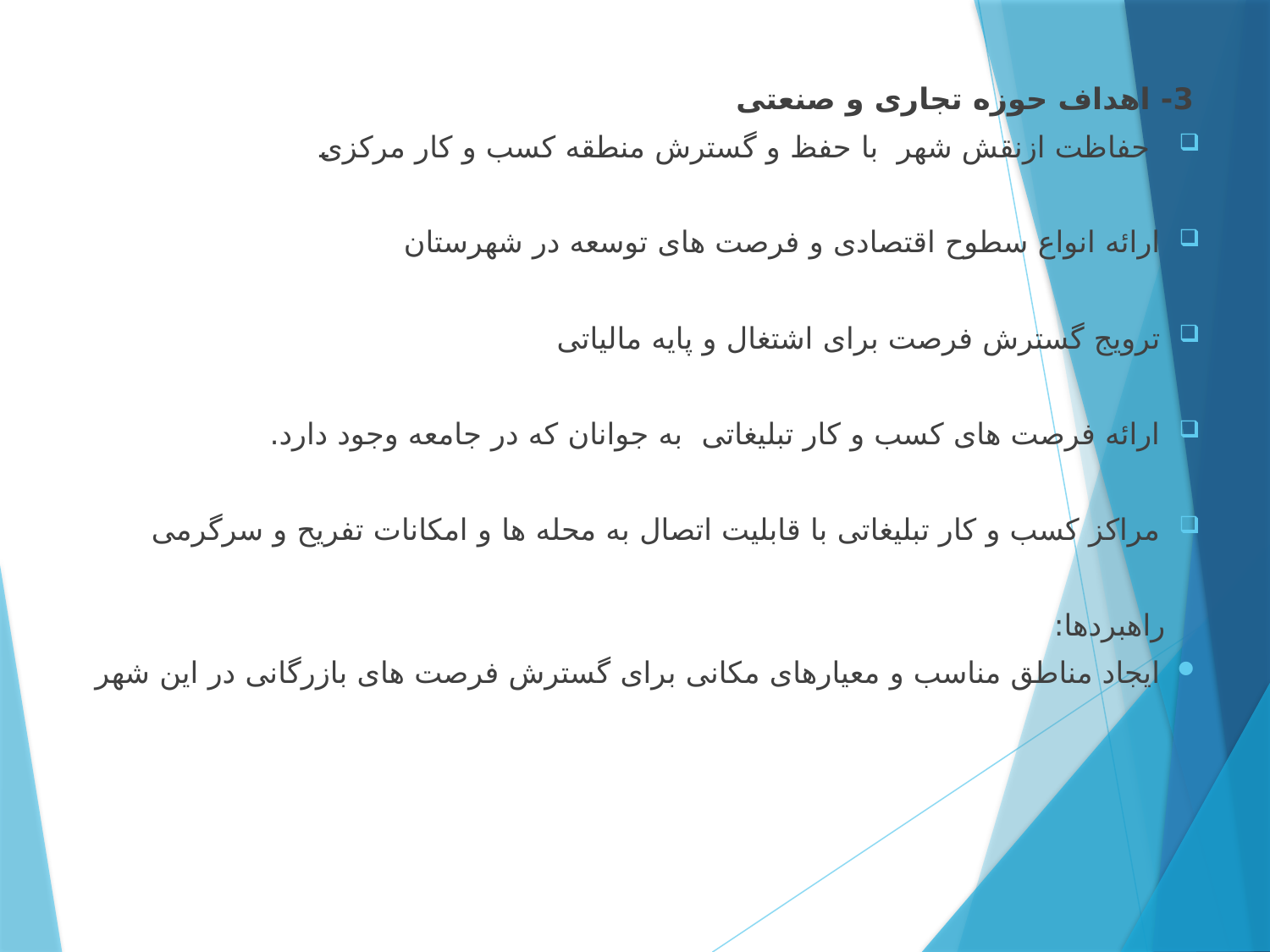

3- اهداف حوزه تجاری و صنعتی
 حفاظت ازنقش شهر  با حفظ و گسترش منطقه کسب و کار مرکزی

ارائه انواع سطوح اقتصادی و فرصت های توسعه در شهرستان

ترویج گسترش فرصت برای اشتغال و پایه مالیاتی

ارائه فرصت های کسب و کار تبلیغاتی  به جوانان که در جامعه وجود دارد.

مراکز کسب و کار تبلیغاتی با قابلیت اتصال به محله ها و امکانات تفریح و سرگرمی

   راهبردها:
ایجاد مناطق مناسب و معیارهای مکانی برای گسترش فرصت های بازرگانی در این شهر